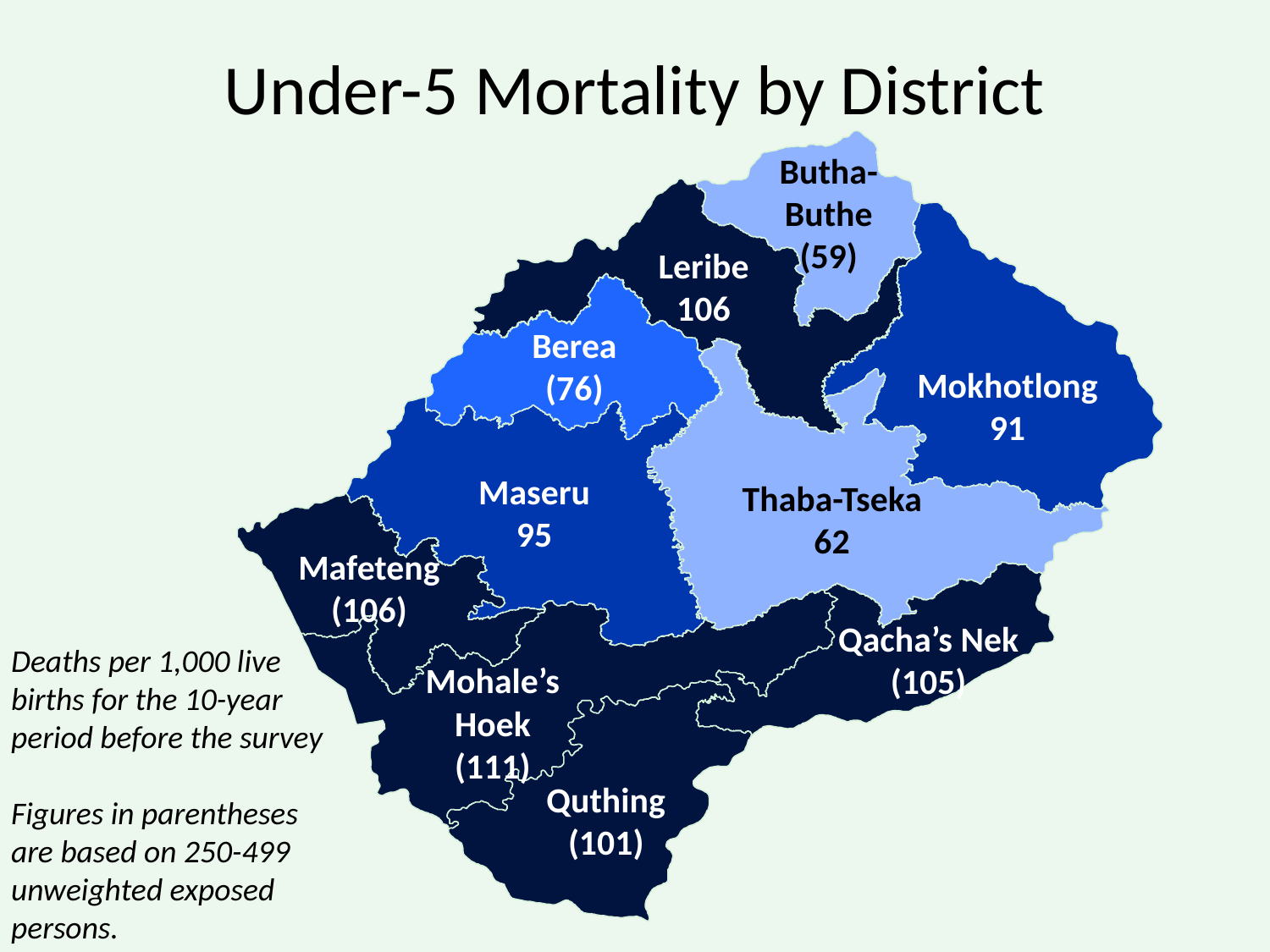

# Under-5 Mortality by District

Butha-Buthe
(59)
Leribe
106
Berea
(76)
Mokhotlong
91
Maseru
95
Thaba-Tseka
62
Mafeteng
(106)
Qacha’s Nek
(105)
Deaths per 1,000 live births for the 10-year period before the survey

Figures in parentheses are based on 250-499 unweighted exposed persons.
Mohale’s Hoek
(111)
Quthing
(101)